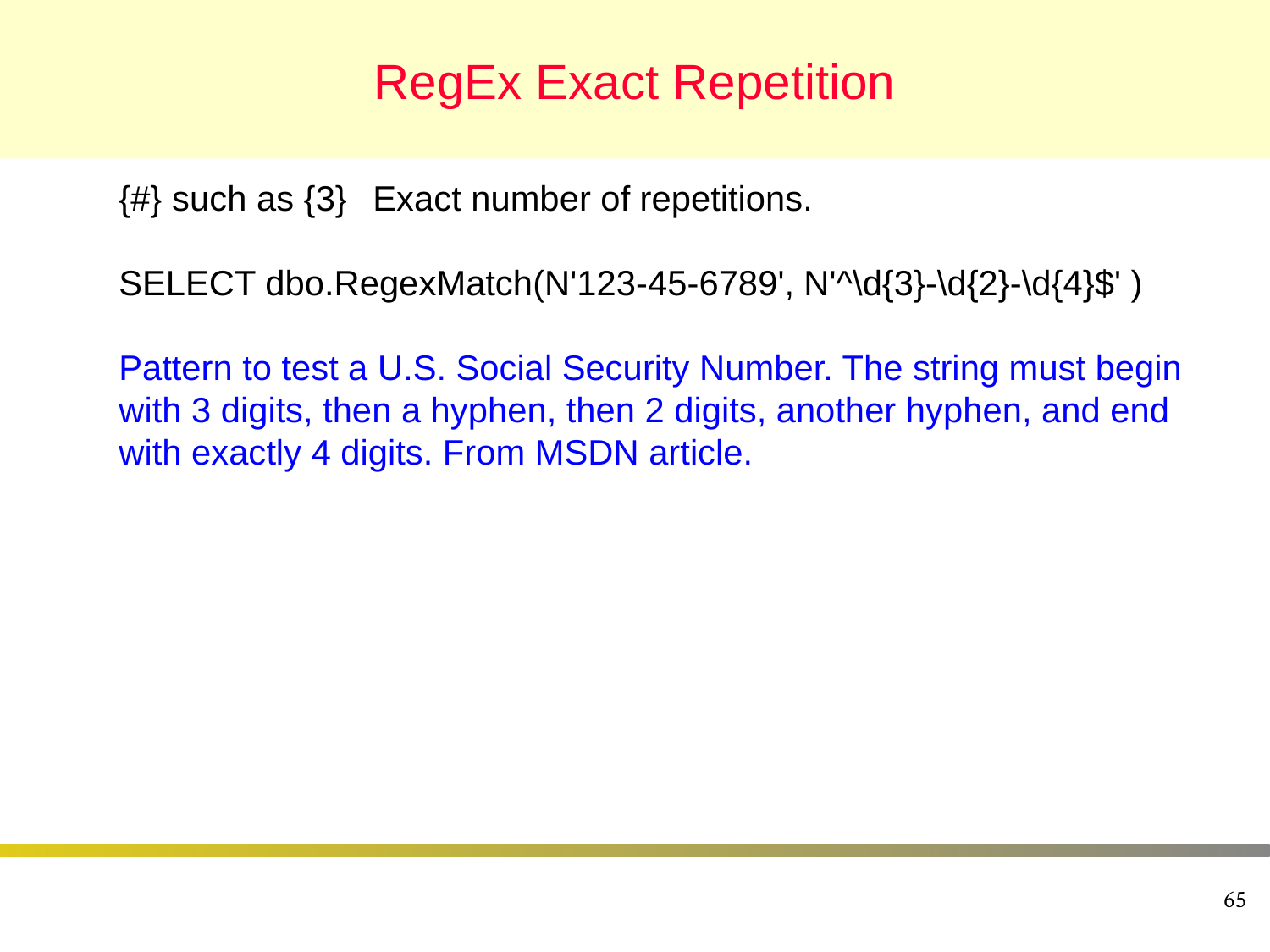

# RegEx Exact Repetition
{#} such as {3}	Exact number of repetitions.

SELECT dbo.RegexMatch(N'123-45-6789', N'^\d{3}-\d{2}-\d{4}$' )

Pattern to test a U.S. Social Security Number. The string must begin with 3 digits, then a hyphen, then 2 digits, another hyphen, and end with exactly 4 digits. From MSDN article.
65